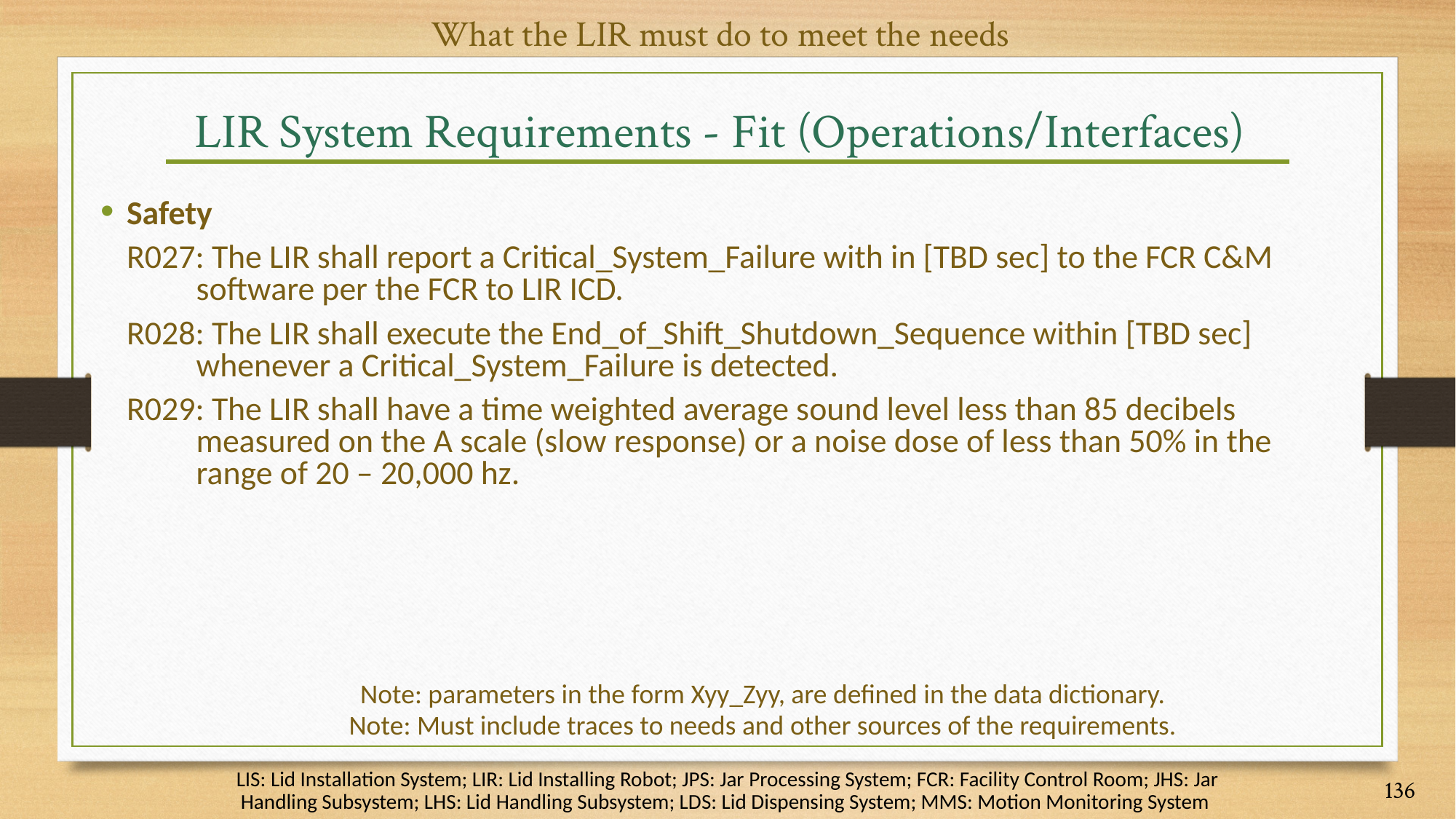

What the LIR must do to meet the needs
# LIR System Requirements - Fit (Operations/Interfaces)

Safety
R027: The LIR shall report a Critical_System_Failure with in [TBD sec] to the FCR C&M software per the FCR to LIR ICD.
R028: The LIR shall execute the End_of_Shift_Shutdown_Sequence within [TBD sec] whenever a Critical_System_Failure is detected.
R029: The LIR shall have a time weighted average sound level less than 85 decibels measured on the A scale (slow response) or a noise dose of less than 50% in the range of 20 – 20,000 hz.

Note: parameters in the form Xyy_Zyy, are defined in the data dictionary.
Note: Must include traces to needs and other sources of the requirements.
LIS: Lid Installation System; LIR: Lid Installing Robot; JPS: Jar Processing System; FCR: Facility Control Room; JHS: Jar Handling Subsystem; LHS: Lid Handling Subsystem; LDS: Lid Dispensing System; MMS: Motion Monitoring System
136